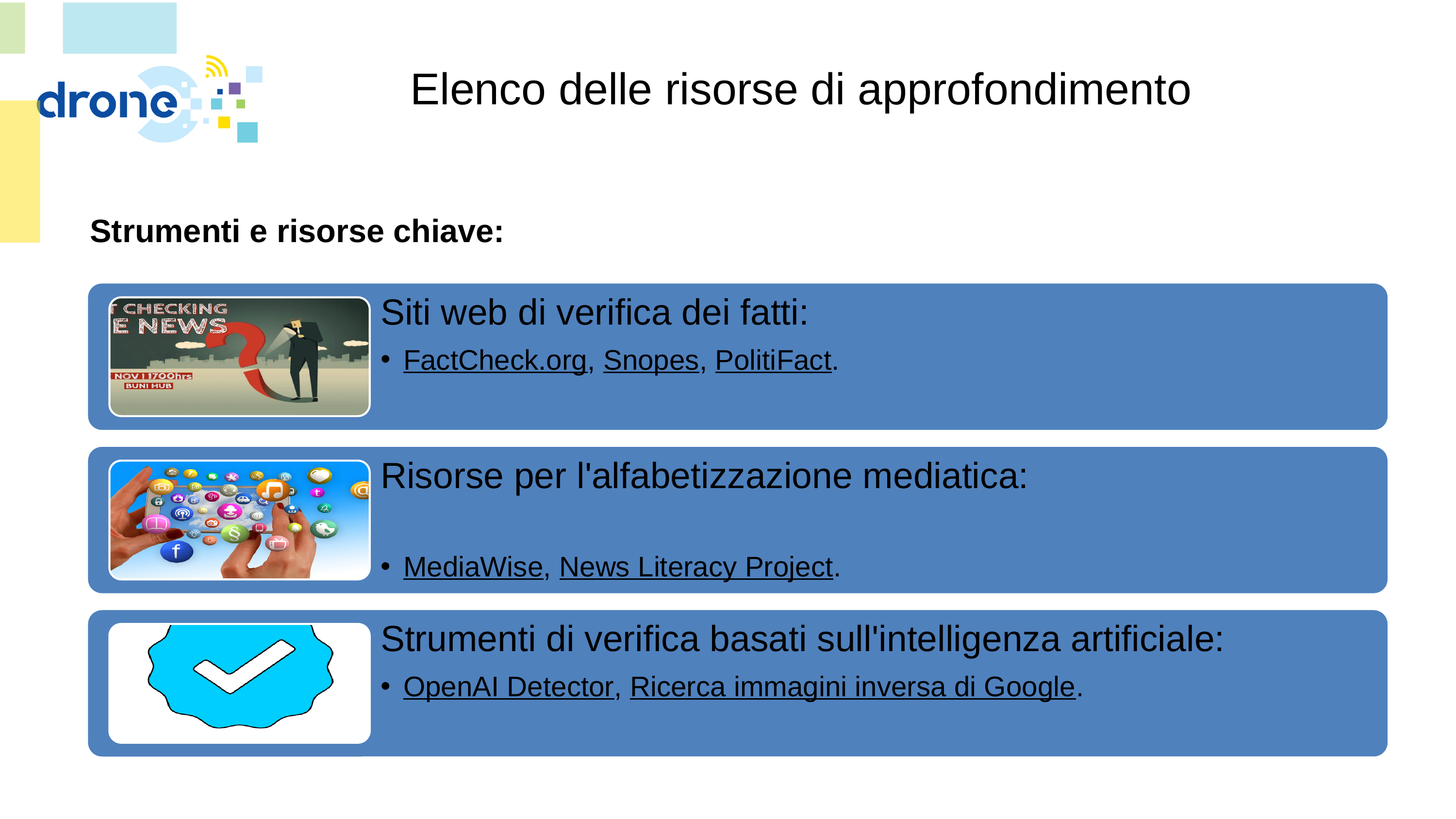

# Elenco delle risorse di approfondimento

Strumenti e risorse chiave:

Siti web di verifica dei fatti:
FactCheck.org, Snopes, PolitiFact.

Risorse per l'alfabetizzazione mediatica:
MediaWise, News Literacy Project.

Strumenti di verifica basati sull'intelligenza artificiale:
OpenAI Detector, Ricerca immagini inversa di Google.